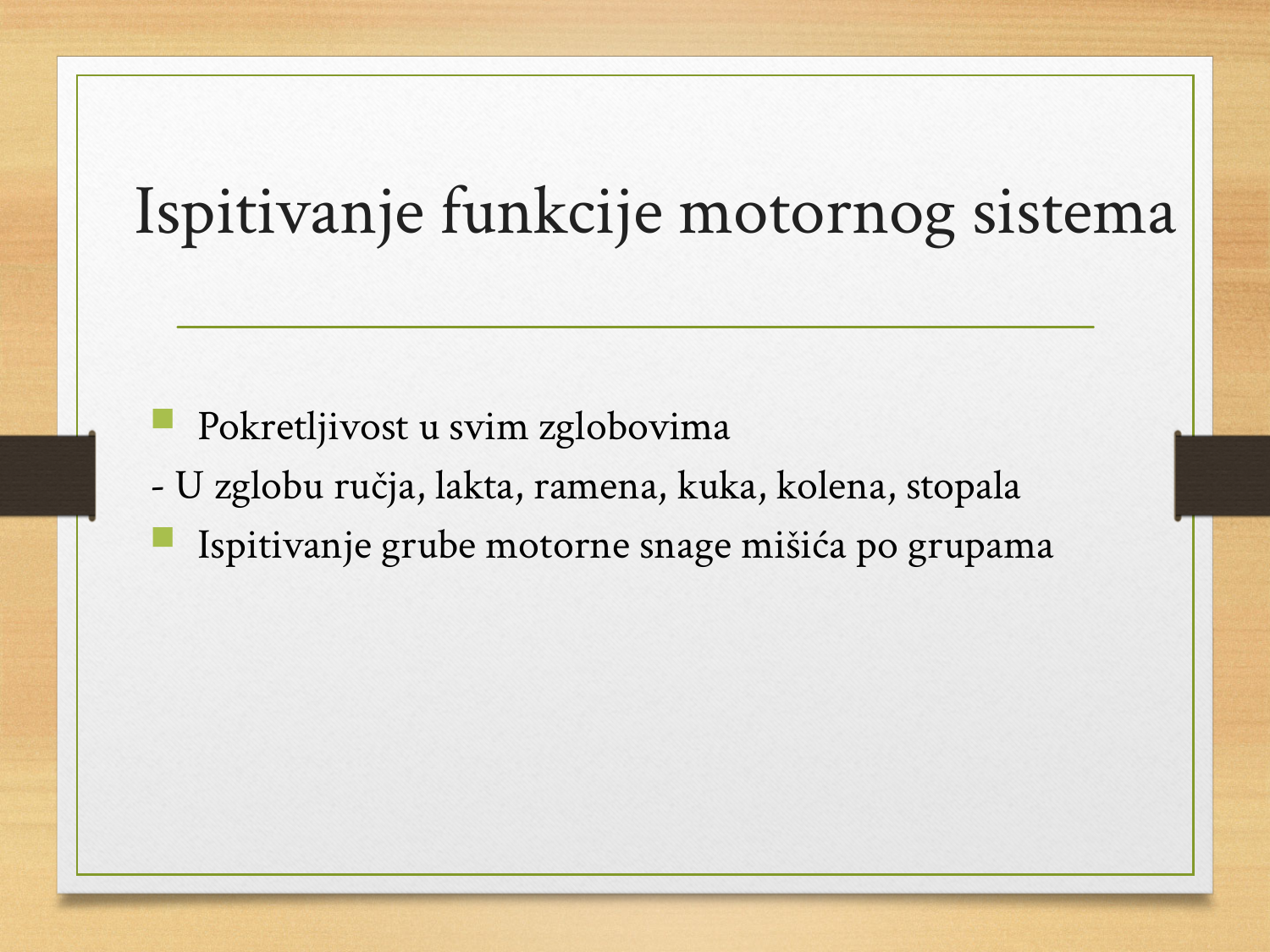

Ispitivanje funkcije motornog sistema

Pokretljivost u svim zglobovima
- U zglobu ručja, lakta, ramena, kuka, kolena, stopala
Ispitivanje grube motorne snage mišića po grupama